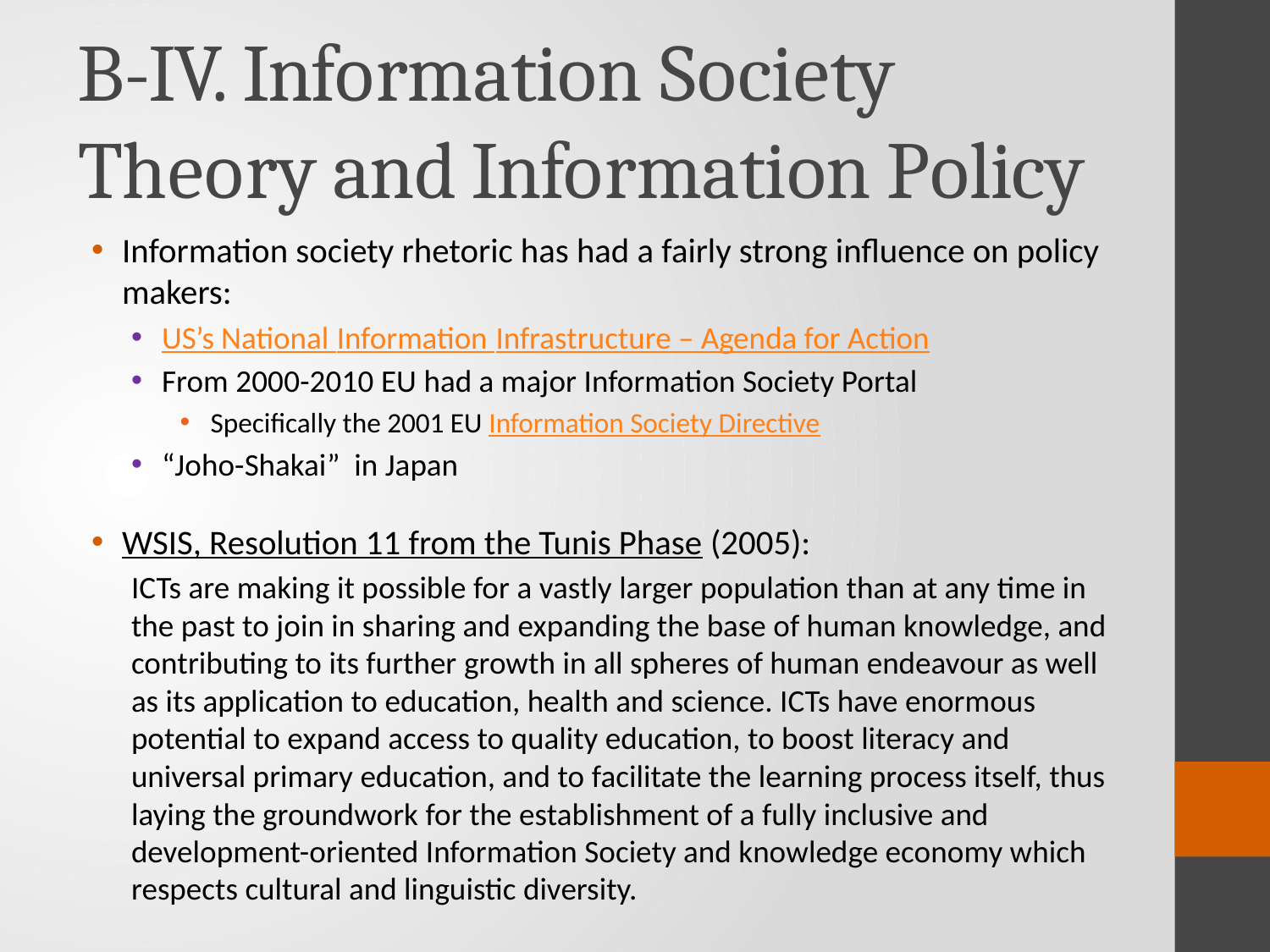

# B-IV. Information Society Theory and Information Policy
Information society rhetoric has had a fairly strong influence on policy makers:
US’s National Information Infrastructure – Agenda for Action
From 2000-2010 EU had a major Information Society Portal
Specifically the 2001 EU Information Society Directive
“Joho-Shakai”  in Japan

WSIS, Resolution 11 from the Tunis Phase (2005):
ICTs are making it possible for a vastly larger population than at any time in the past to join in sharing and expanding the base of human knowledge, and contributing to its further growth in all spheres of human endeavour as well as its application to education, health and science. ICTs have enormous potential to expand access to quality education, to boost literacy and universal primary education, and to facilitate the learning process itself, thus laying the groundwork for the establishment of a fully inclusive and development-oriented Information Society and knowledge economy which respects cultural and linguistic diversity.